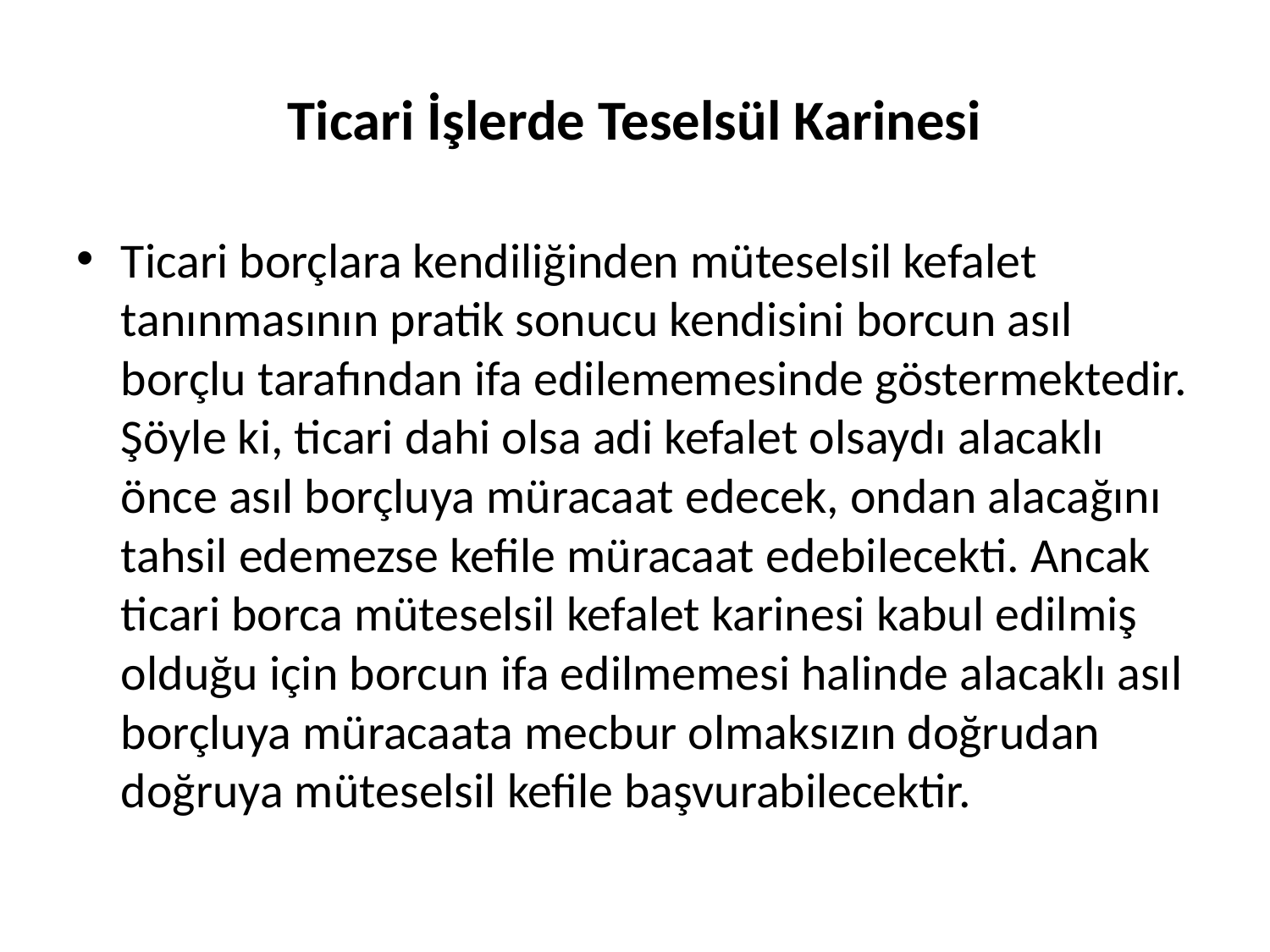

# Ticari İşlerde Teselsül Karinesi
Ticari borçlara kendiliğinden müteselsil kefalet tanınmasının pratik sonucu kendisini borcun asıl borçlu tarafından ifa edilememesinde göstermektedir. Şöyle ki, ticari dahi olsa adi kefalet olsaydı alacaklı önce asıl borçluya müracaat edecek, ondan alacağını tahsil edemezse kefile müracaat edebilecekti. Ancak ticari borca müteselsil kefalet karinesi kabul edilmiş olduğu için borcun ifa edilmemesi halinde alacaklı asıl borçluya müracaata mecbur olmaksızın doğrudan doğruya müteselsil kefile başvurabilecektir.